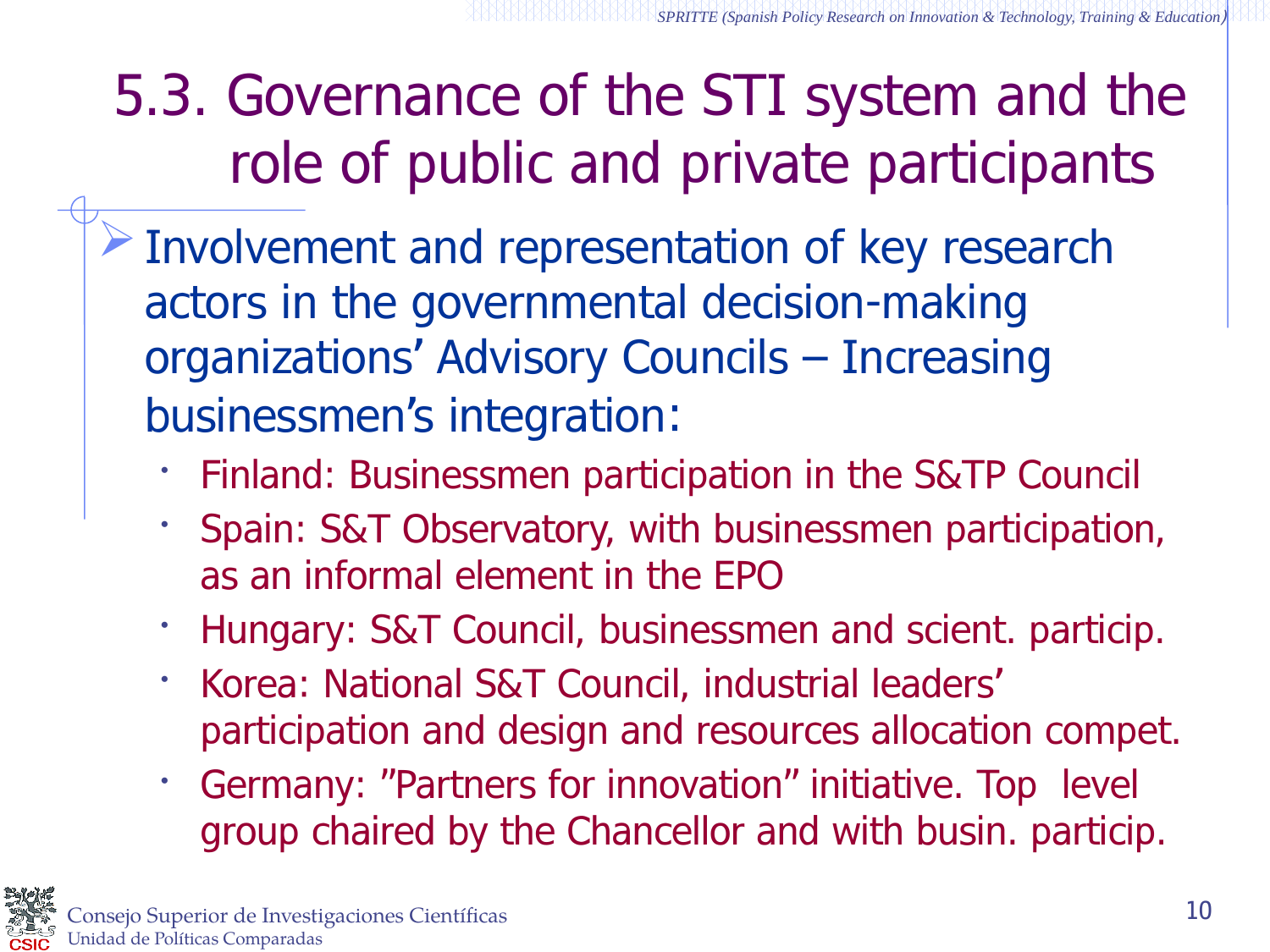

# 5.3. Governance of the STI system and the role of public and private participants
Involvement and representation of key research actors in the governmental decision-making organizations’ Advisory Councils – Increasing businessmen’s integration:
Finland: Businessmen participation in the S&TP Council
Spain: S&T Observatory, with businessmen participation, as an informal element in the EPO
Hungary: S&T Council, businessmen and scient. particip.
Korea: National S&T Council, industrial leaders’ participation and design and resources allocation compet.
Germany: ”Partners for innovation” initiative. Top  level group chaired by the Chancellor and with busin. particip.
10